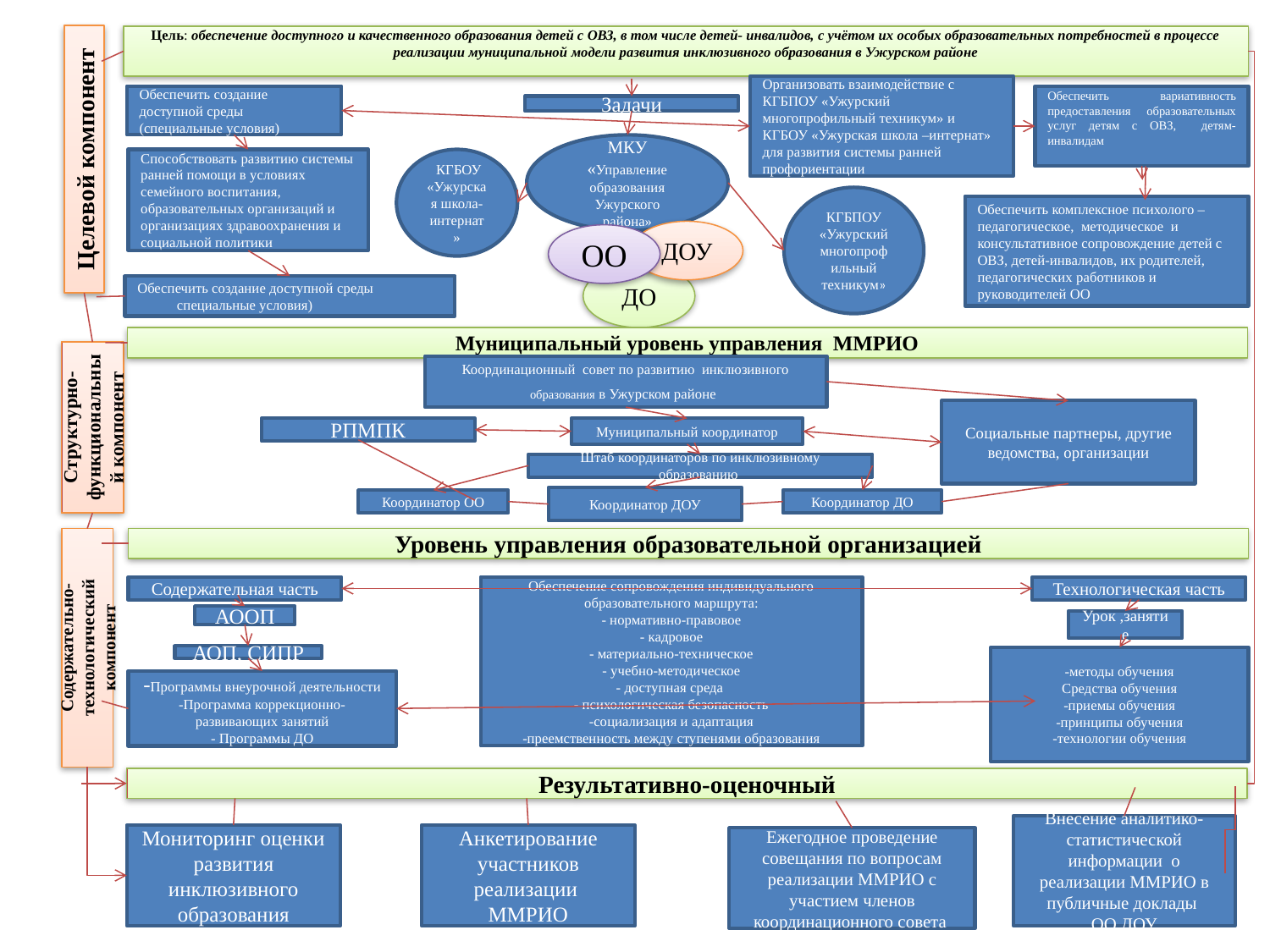

Целевой компонент
Цель: обеспечение доступного и качественного образования детей с ОВЗ, в том числе детей- инвалидов, с учётом их особых образовательных потребностей в процессе реализации муниципальной модели развития инклюзивного образования в Ужурском районе

Организовать взаимодействие с КГБПОУ «Ужурский многопрофильный техникум» и  КГБОУ «Ужурская школа –интернат» для развития системы ранней профориентации
Обеспечить создание доступной среды (специальные условия)
Обеспечить вариативность предоставления образовательных услуг детям с ОВЗ,  детям-инвалидам

Задачи
МКУ «Управление образования Ужурского района»
Способствовать развитию системы ранней помощи в условиях семейного воспитания, образовательных организаций и организациях здравоохранения и социальной политики
 КГБОУ «Ужурская школа-интернат»
КГБПОУ «Ужурский многопрофильный техникум»
Обеспечить комплексное психолого – педагогическое,  методическое  и консультативное сопровождение детей с ОВЗ, детей-инвалидов, их родителей, педагогических работников и руководителей ОО
ДОУ
ОО
ДО
Обеспечить создание доступной среды                               специальные условия)
Муниципальный уровень управления  ММРИО
Структурно-функциональный компонент
Координационный  совет по развитию  инклюзивного образования в Ужурском районе
Социальные партнеры, другие ведомства, организации
РПМПК
Муниципальный координатор
Штаб координаторов по инклюзивному образованию
Координатор ДОУ
Координатор ОО
Координатор ДО
Уровень управления образовательной организацией
Содержательно-технологический компонент
Содержательная часть
Обеспечение сопровождения индивидуального образовательного маршрута:
- нормативно-правовое
- кадровое
- материально-техническое
- учебно-методическое
- доступная среда
- психологическая безопасность
-социализация и адаптация
-преемственность между ступенями образования
Технологическая часть
АООП
Урок ,занятие
АОП, СИПР
-методы обучения
Средства обучения
-приемы обучения
-принципы обучения
-технологии обучения
-Программы внеурочной деятельности
-Программа коррекционно-развивающих занятий
- Программы ДО
Результативно-оценочный
Внесение аналитико-статистической информации  о реализации ММРИО в публичные доклады  ОО,ДОУ
Мониторинг оценки развития инклюзивного образования
Анкетирование участников реализации  ММРИО
Ежегодное проведение совещания по вопросам реализации ММРИО с участием членов координационного совета